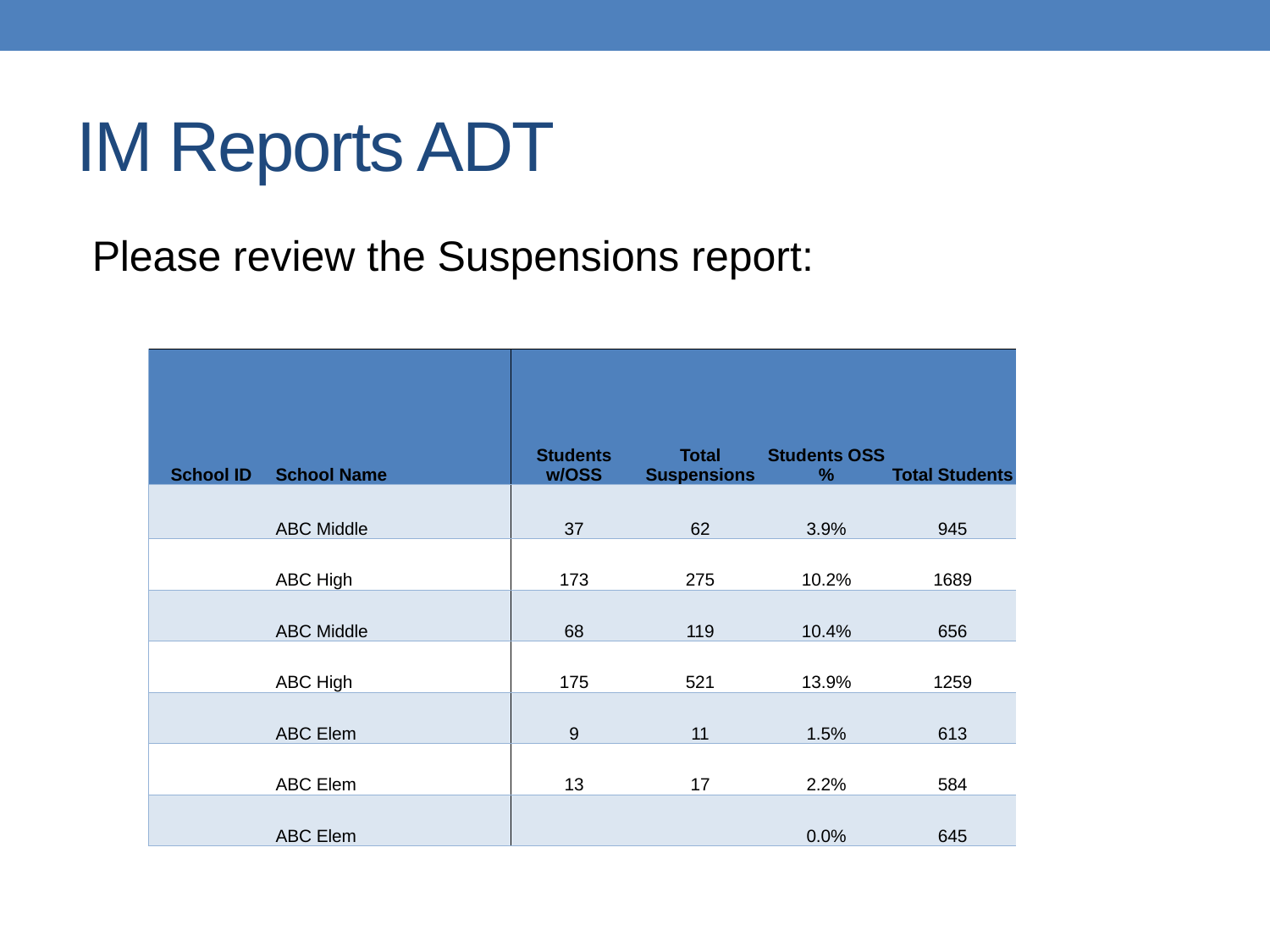

# IM Reports ADT
Please review the Suspensions report:

| School ID | School Name | Students w/OSS | Total Suspensions | Students OSS % | Total Students |
| --- | --- | --- | --- | --- | --- |
|  | ABC Middle | 37 | 62 | 3.9% | 945 |
|  | ABC High | 173 | 275 | 10.2% | 1689 |
|  | ABC Middle | 68 | 119 | 10.4% | 656 |
|  | ABC High | 175 | 521 | 13.9% | 1259 |
|  | ABC Elem | 9 | 11 | 1.5% | 613 |
|  | ABC Elem | 13 | 17 | 2.2% | 584 |
|  | ABC Elem |  |  | 0.0% | 645 |